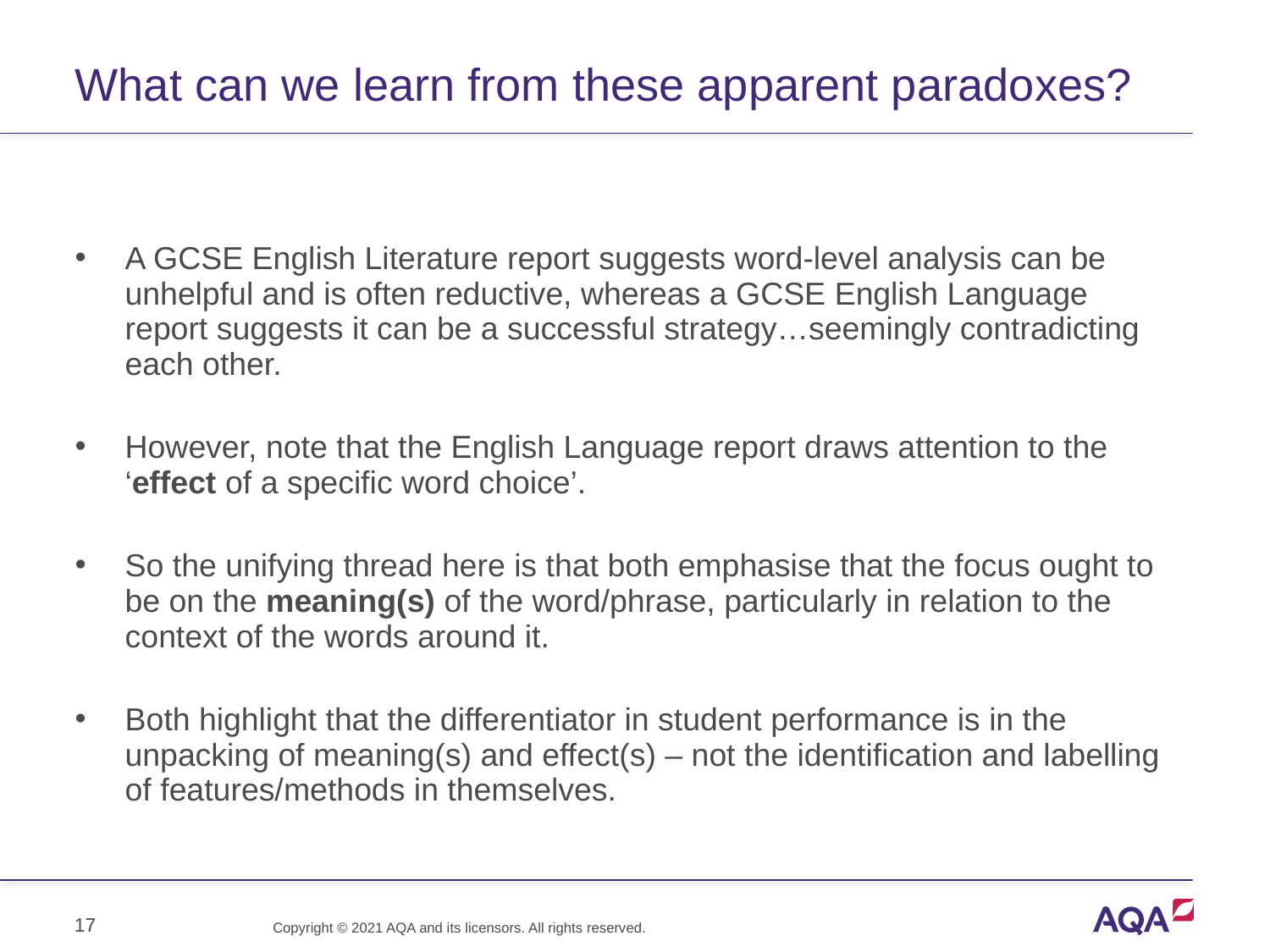

# What can we learn from these apparent paradoxes?
A GCSE English Literature report suggests word-level analysis can be unhelpful and is often reductive, whereas a GCSE English Language report suggests it can be a successful strategy…seemingly contradicting each other.

However, note that the English Language report draws attention to the ‘effect of a specific word choice’.

So the unifying thread here is that both emphasise that the focus ought to be on the meaning(s) of the word/phrase, particularly in relation to the context of the words around it.

Both highlight that the differentiator in student performance is in the unpacking of meaning(s) and effect(s) – not the identification and labelling of features/methods in themselves.

17
Copyright © 2021 AQA and its licensors. All rights reserved.